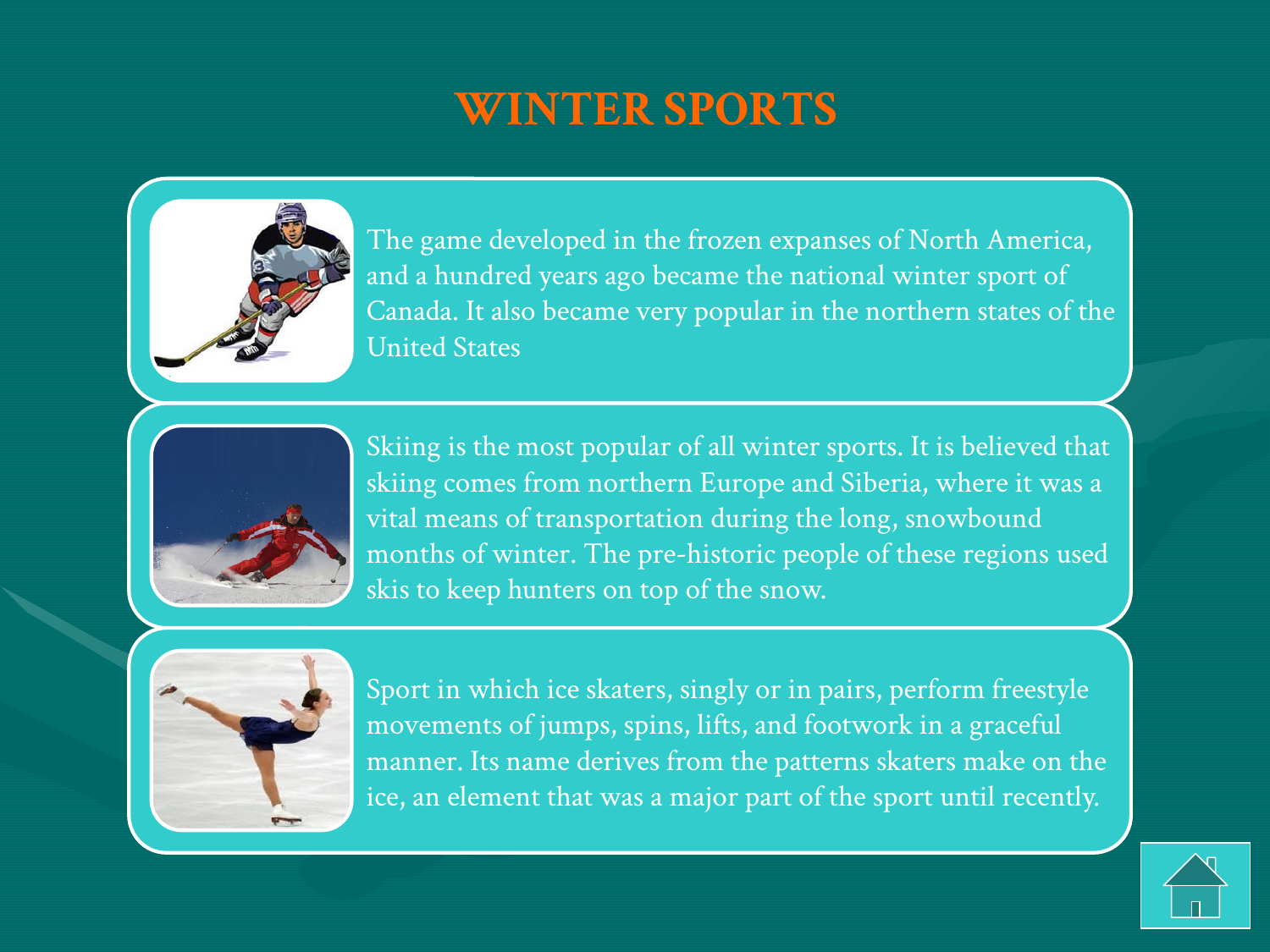

WINTER SPORTS

The game developed in the frozen expanses of North America, and a hundred years ago became the national winter sport of Canada. It also became very popular in the northern states of the United States
Skiing is the most popular of all winter sports. It is believed that skiing comes from northern Europe and Siberia, where it was a vital means of transportation during the long, snowbound months of winter. The pre-historic people of these regions used skis to keep hunters on top of the snow.
Sport in which ice skaters, singly or in pairs, perform freestyle movements of jumps, spins, lifts, and footwork in a graceful manner. Its name derives from the patterns skaters make on the ice, an element that was a major part of the sport until recently.